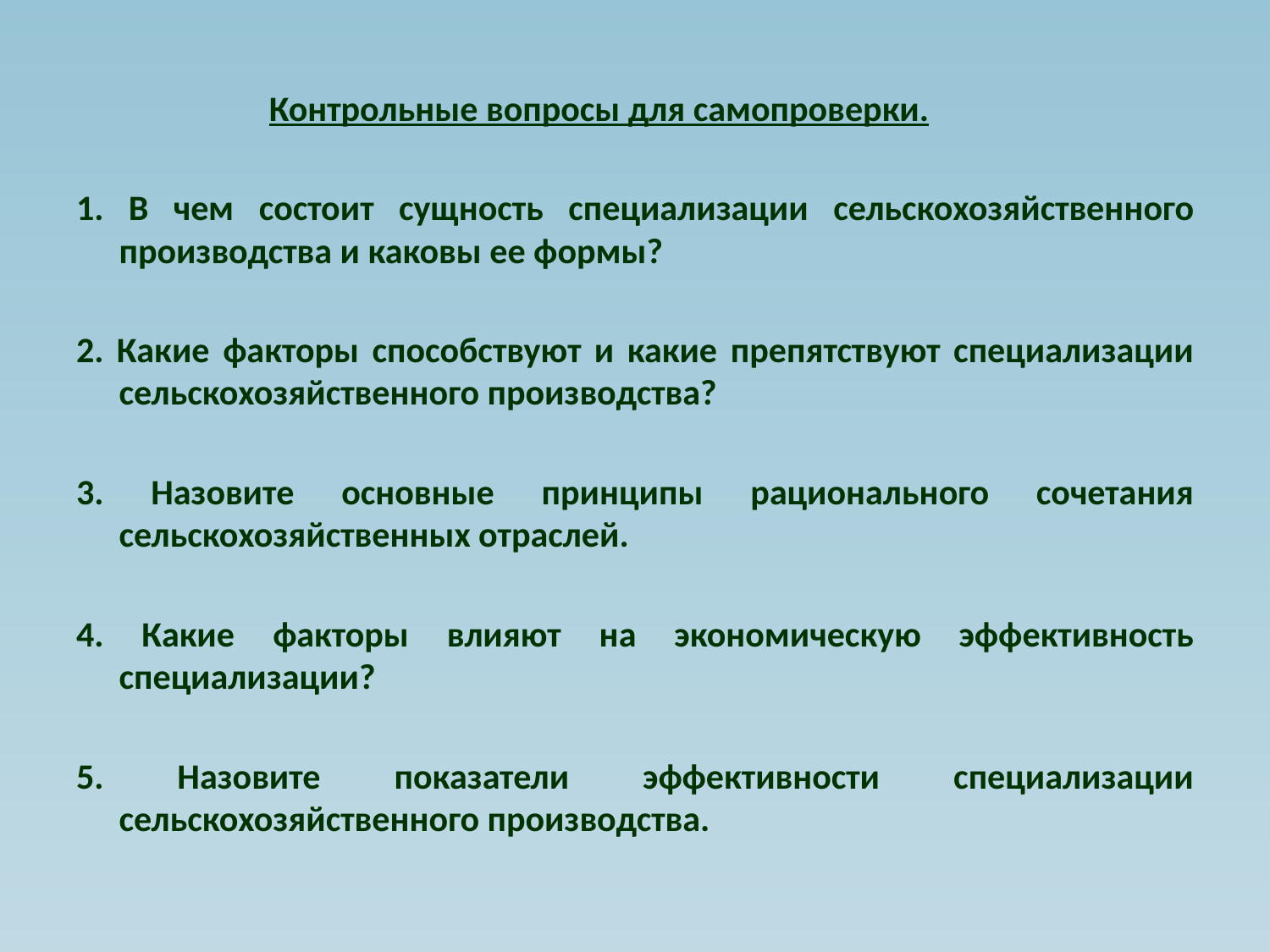

Контрольные вопросы для самопроверки.

1. В чем состоит сущность специализации сельскохозяйственного производства и каковы ее формы?

2. Какие факторы способствуют и какие препятствуют специализации сельскохозяйственного производства?

3. Назовите основные принципы рационального сочетания сельскохозяйственных отраслей.

4. Какие факторы влияют на экономическую эффективность специализации?

5. Назовите показатели эффективности специализации сельскохозяйственного производства.